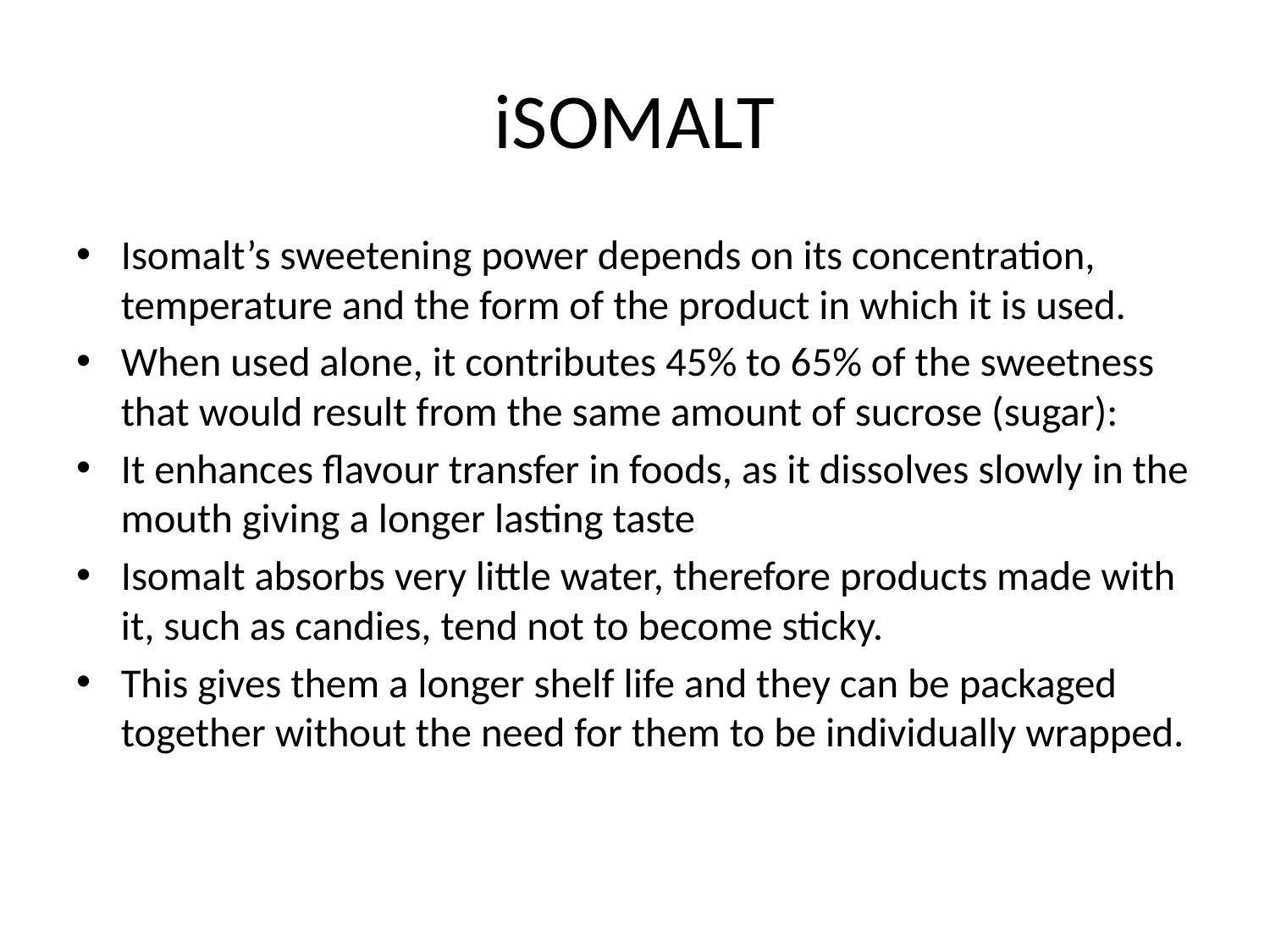

# iSOMALT
Isomalt’s sweetening power depends on its concentration, temperature and the form of the product in which it is used.
When used alone, it contributes 45% to 65% of the sweetness that would result from the same amount of sucrose (sugar):
It enhances flavour transfer in foods, as it dissolves slowly in the mouth giving a longer lasting taste
Isomalt absorbs very little water, therefore products made with it, such as candies, tend not to become sticky.
This gives them a longer shelf life and they can be packaged together without the need for them to be individually wrapped.